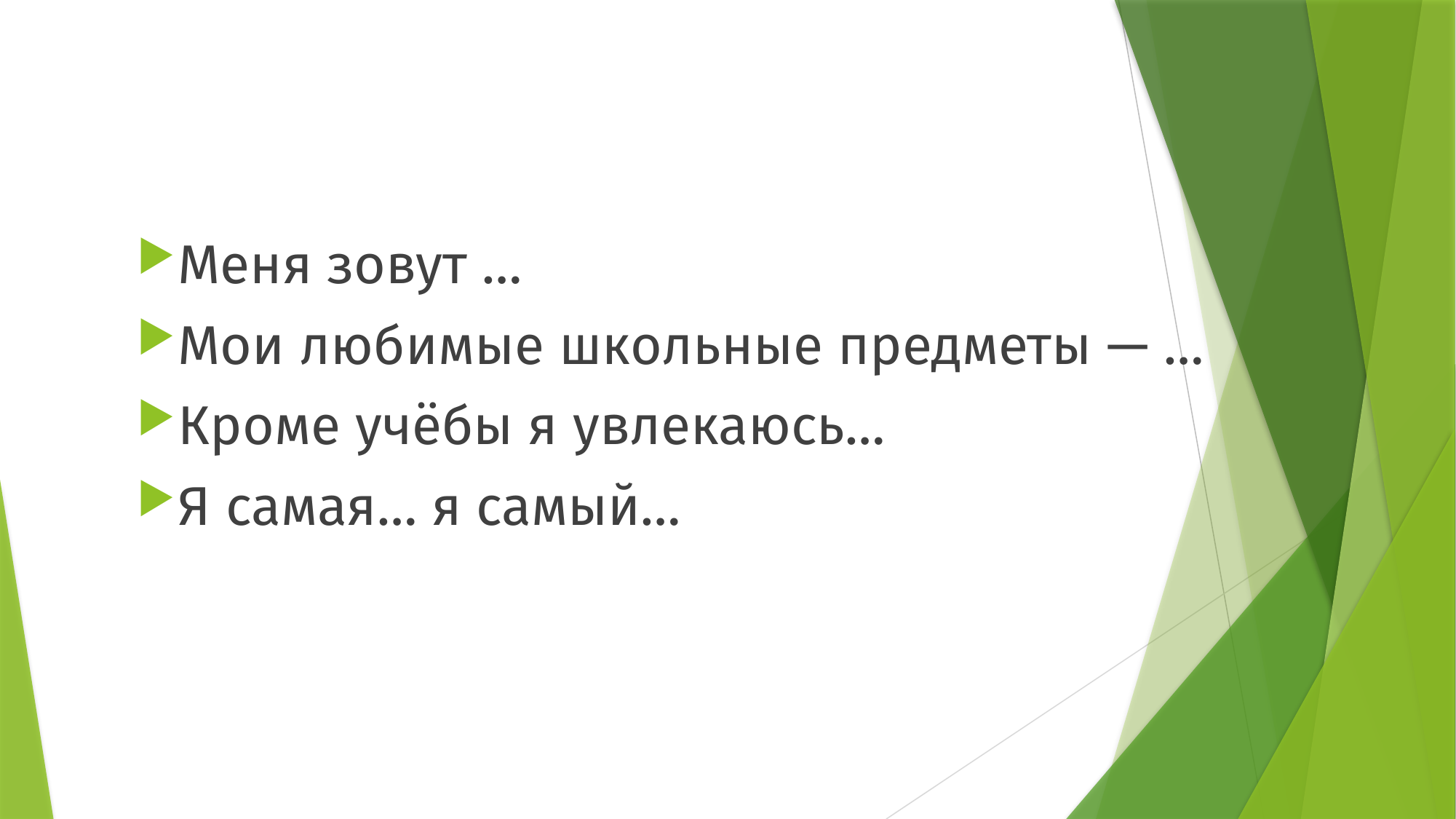

#
Меня зовут …
Мои любимые школьные предметы — …
Кроме учёбы я увлекаюсь…
Я самая… я самый…